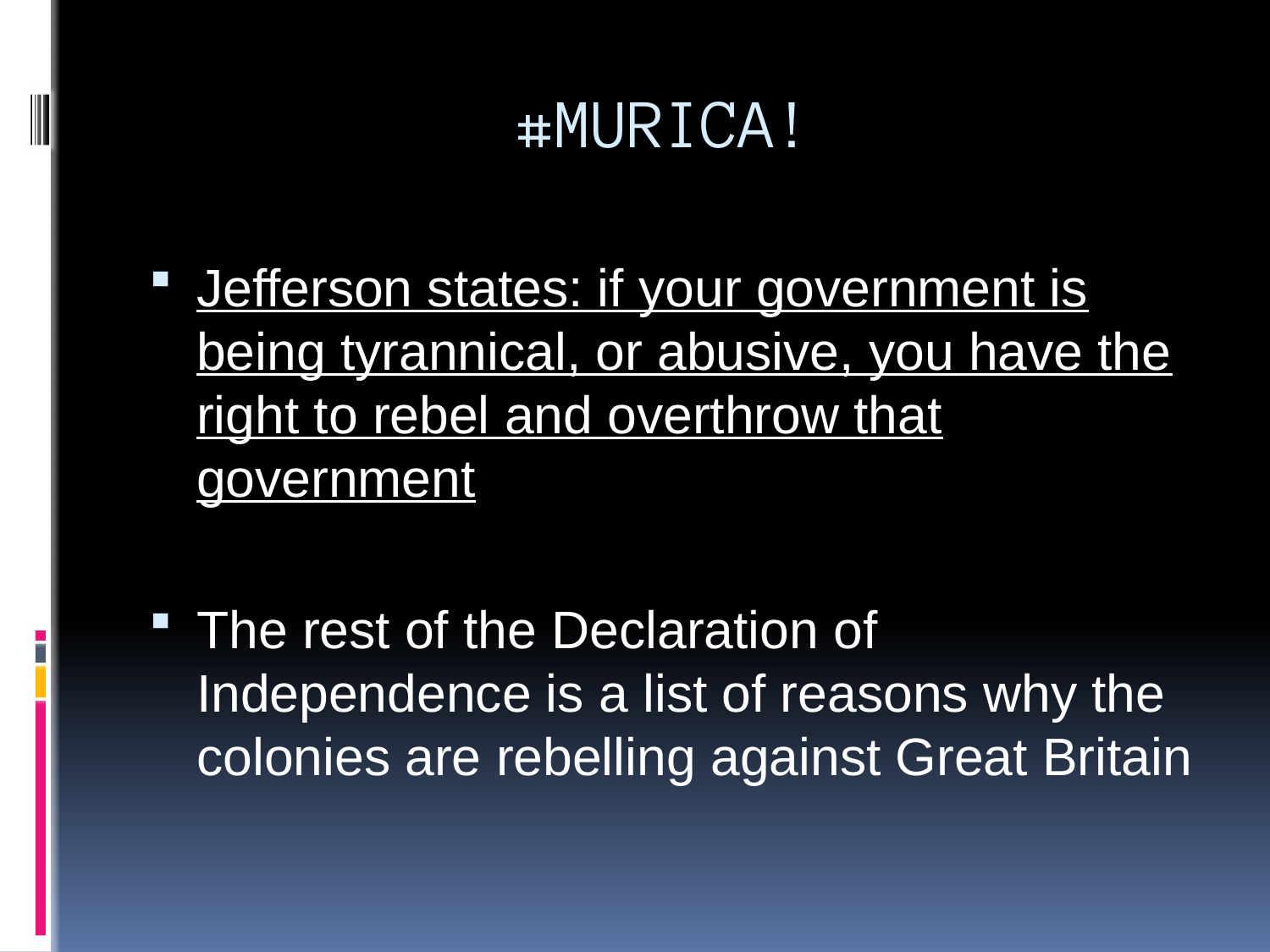

# #MURICA!
Jefferson states: if your government is being tyrannical, or abusive, you have the right to rebel and overthrow that government

The rest of the Declaration of Independence is a list of reasons why the colonies are rebelling against Great Britain